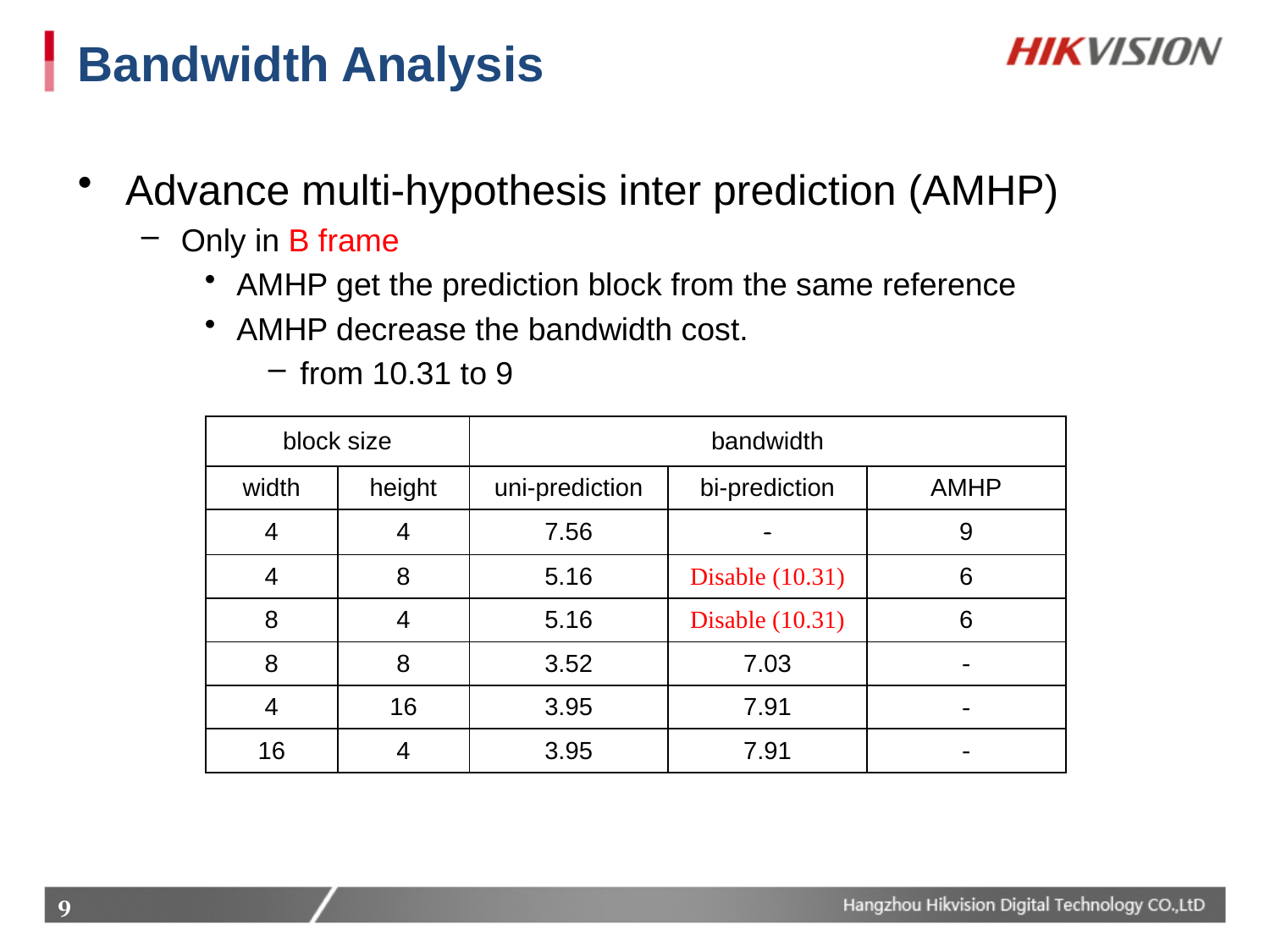

# Bandwidth Analysis
Advance multi-hypothesis inter prediction (AMHP)
Only in B frame
AMHP get the prediction block from the same reference
AMHP decrease the bandwidth cost.
from 10.31 to 9
| block size |  | bandwidth |  |  |
| --- | --- | --- | --- | --- |
| width | height | uni-prediction | bi-prediction | AMHP |
| 4 | 4 | 7.56 | - | 9 |
| 4 | 8 | 5.16 | Disable (10.31) | 6 |
| 8 | 4 | 5.16 | Disable (10.31) | 6 |
| 8 | 8 | 3.52 | 7.03 | - |
| 4 | 16 | 3.95 | 7.91 | - |
| 16 | 4 | 3.95 | 7.91 | - |
9